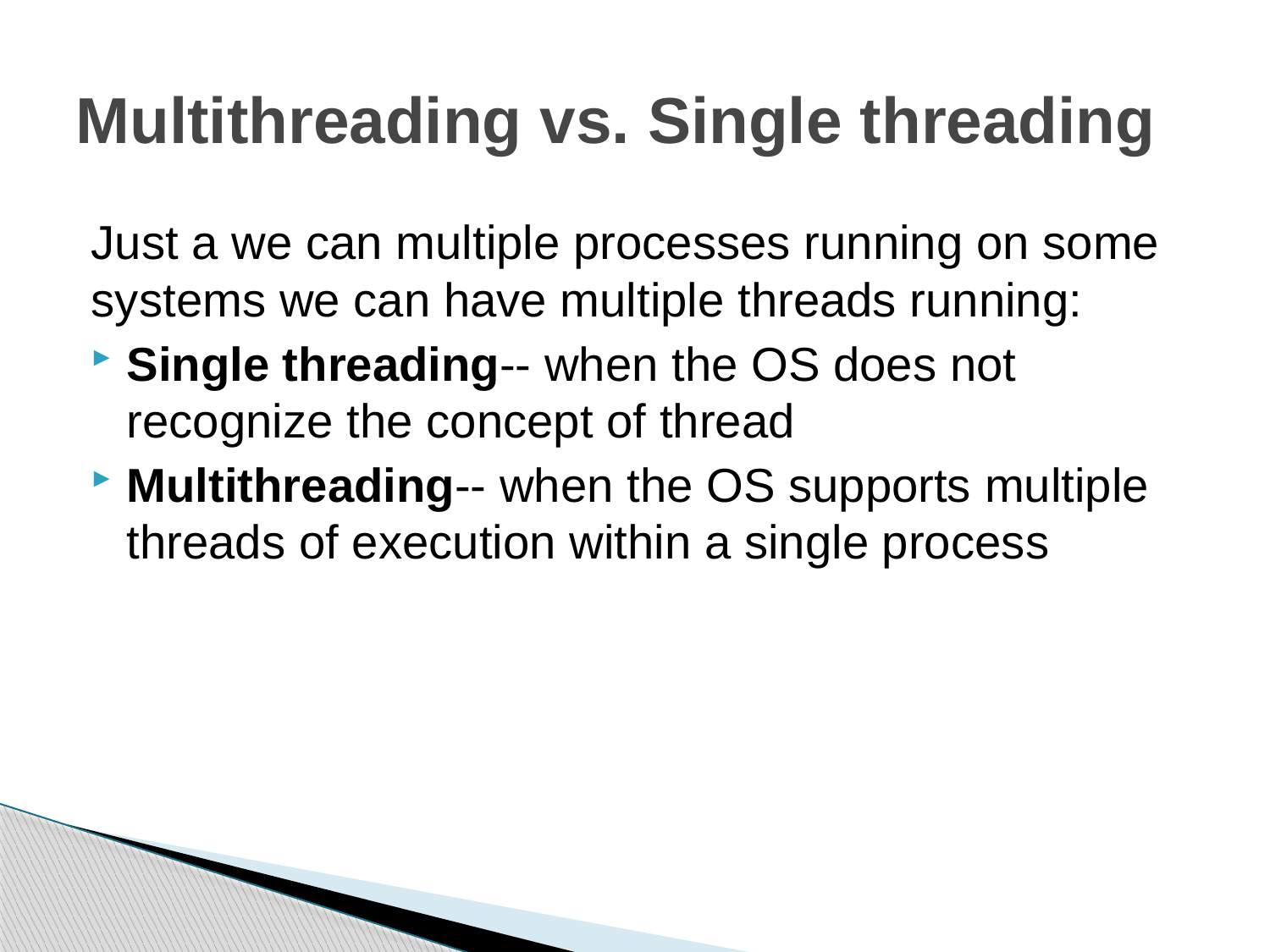

# Multithreading vs. Single threading
Just a we can multiple processes running on some systems we can have multiple threads running:
Single threading-- when the OS does not recognize the concept of thread
Multithreading-- when the OS supports multiple threads of execution within a single process